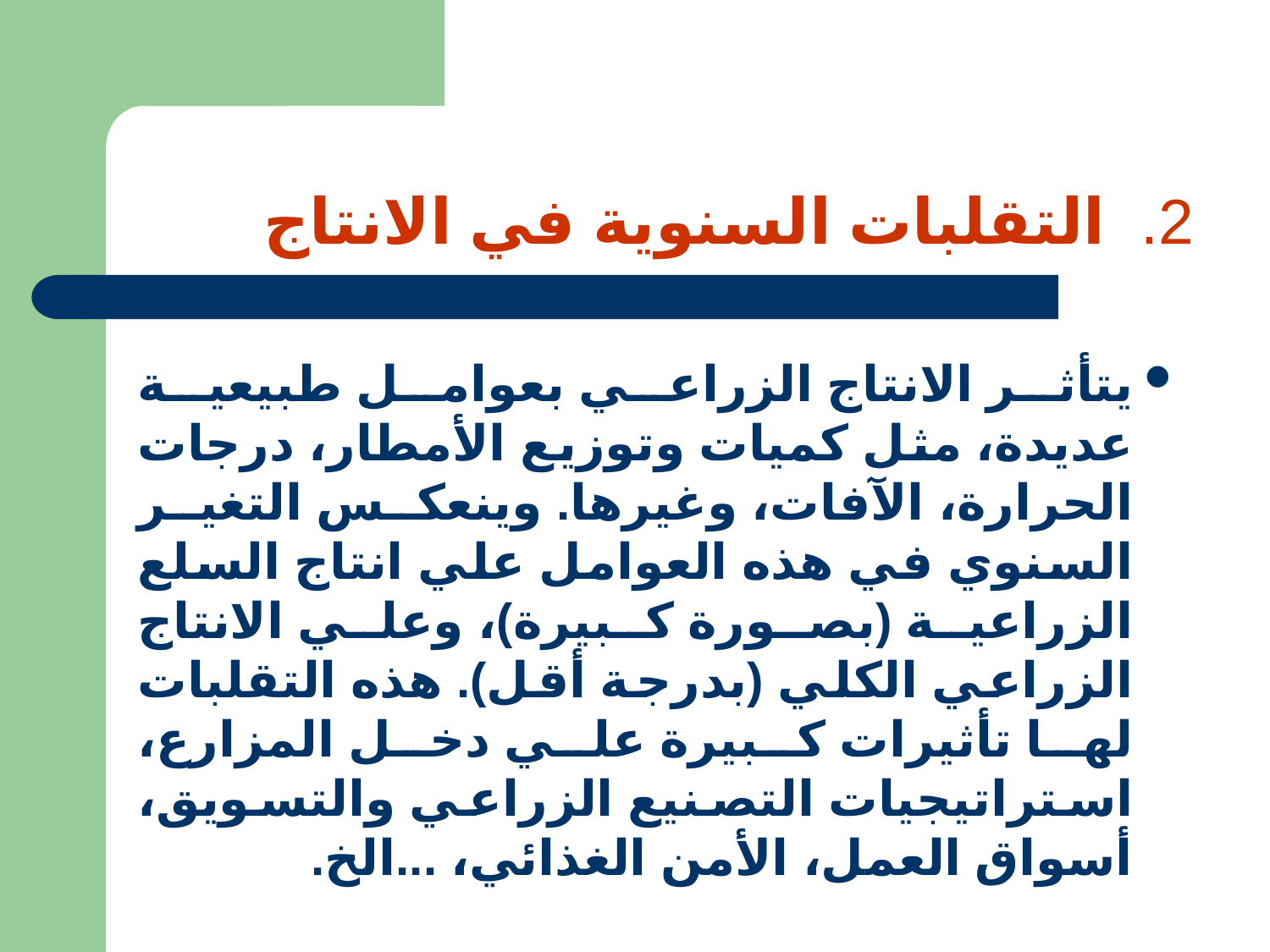

# 2.  التقلبات السنوية في الانتاج
يتأثر الانتاج الزراعي بعوامل طبيعية عديدة، مثل كميات وتوزيع الأمطار، درجات الحرارة، الآفات، وغيرها. وينعكس التغير السنوي في هذه العوامل علي انتاج السلع الزراعية (بصورة كبيرة)، وعلي الانتاج الزراعي الكلي (بدرجة أقل). هذه التقلبات لها تأثيرات كبيرة علي دخل المزارع، استراتيجيات التصنيع الزراعي والتسويق، أسواق العمل، الأمن الغذائي، ...الخ.